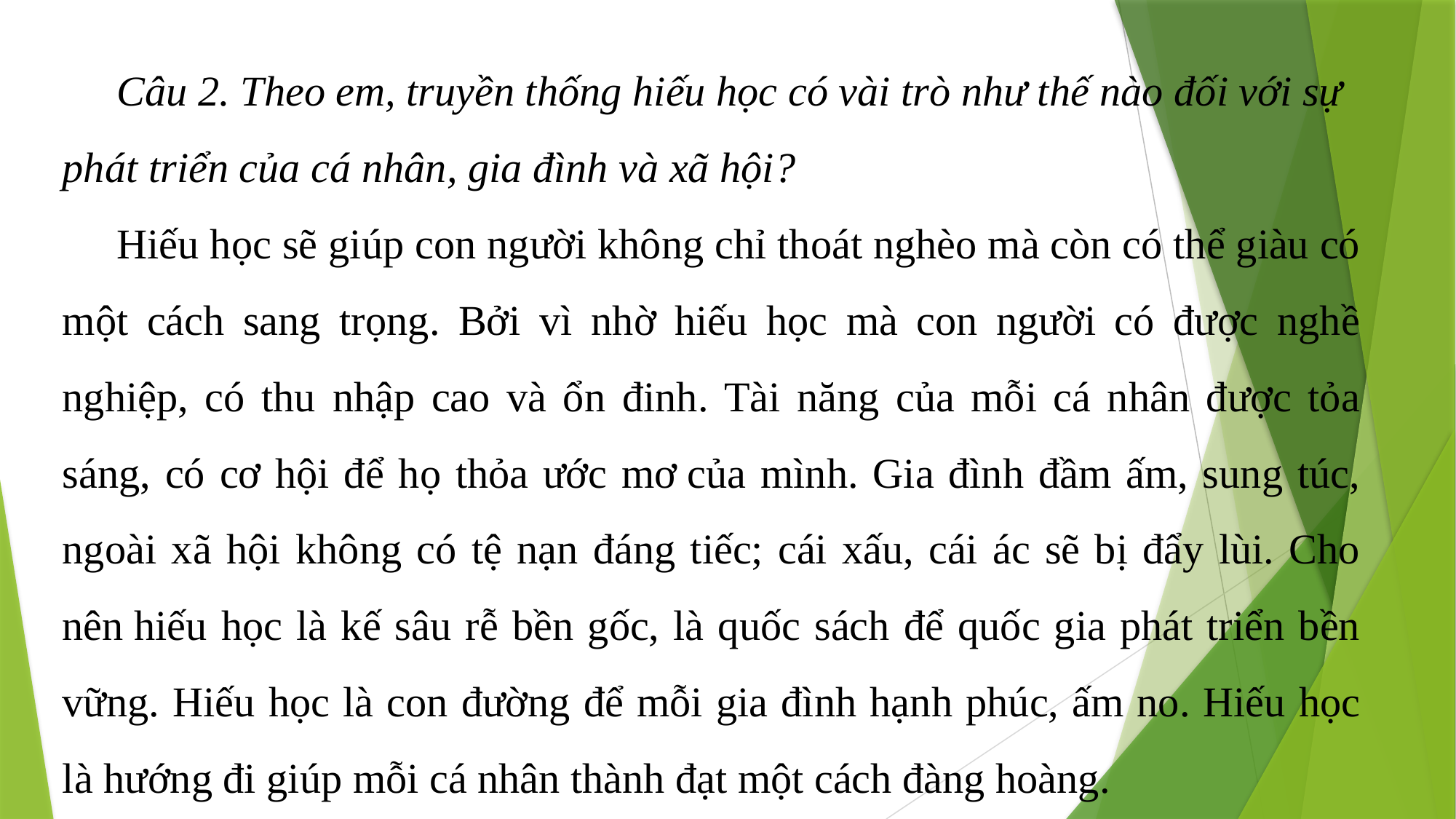

Câu 2. Theo em, truyền thống hiếu học có vài trò như thế nào đối với sự phát triển của cá nhân, gia đình và xã hội?
Hiếu học sẽ giúp con người không chỉ thoát nghèo mà còn có thể giàu có một cách sang trọng. Bởi vì nhờ hiếu học mà con người có được nghề nghiệp, có thu nhập cao và ổn đinh. Tài năng của mỗi cá nhân được tỏa sáng, có cơ hội để họ thỏa ước mơ của mình. Gia đình đầm ấm, sung túc, ngoài xã hội không có tệ nạn đáng tiếc; cái xấu, cái ác sẽ bị đẩy lùi. Cho nên hiếu học là kế sâu rễ bền gốc, là quốc sách để quốc gia phát triển bền vững. Hiếu học là con đường để mỗi gia đình hạnh phúc, ấm no. Hiếu học là hướng đi giúp mỗi cá nhân thành đạt một cách đàng hoàng.